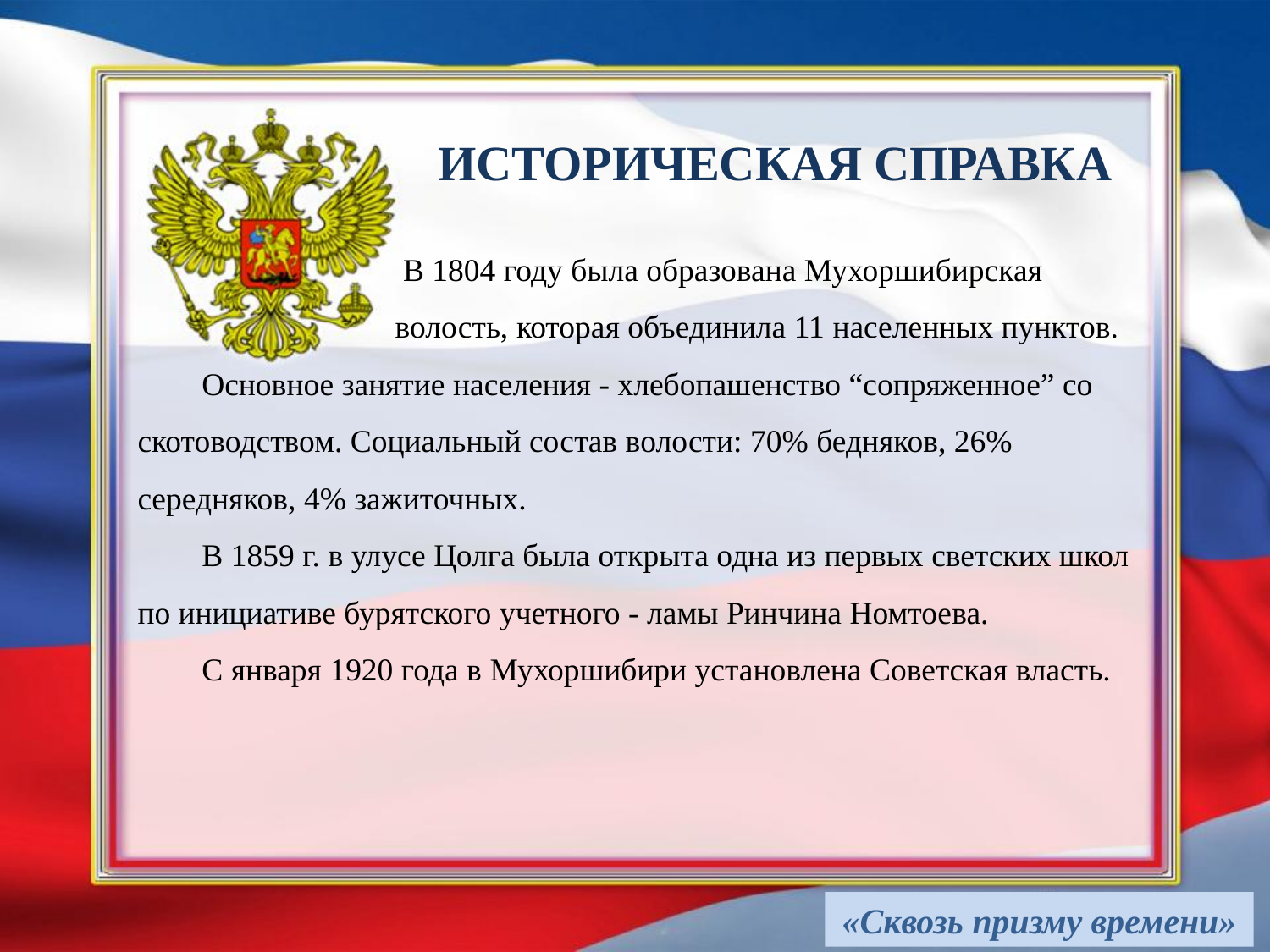

# ИСТОРИЧЕСКАЯ СПРАВКА

                                 В 1804 году была образована Мухоршибирская
                                волость, которая объединила 11 населенных пунктов. 
        Основное занятие населения - хлебопашенство “сопряженное” со скотоводством. Социальный состав волости: 70% бедняков, 26% середняков, 4% зажиточных. 
        В 1859 г. в улусе Цолга была открыта одна из первых светских школ по инициативе бурятского учетного - ламы Ринчина Номтоева. 
        С января 1920 года в Мухоршибири установлена Советская власть.
«Сквозь призму времени»